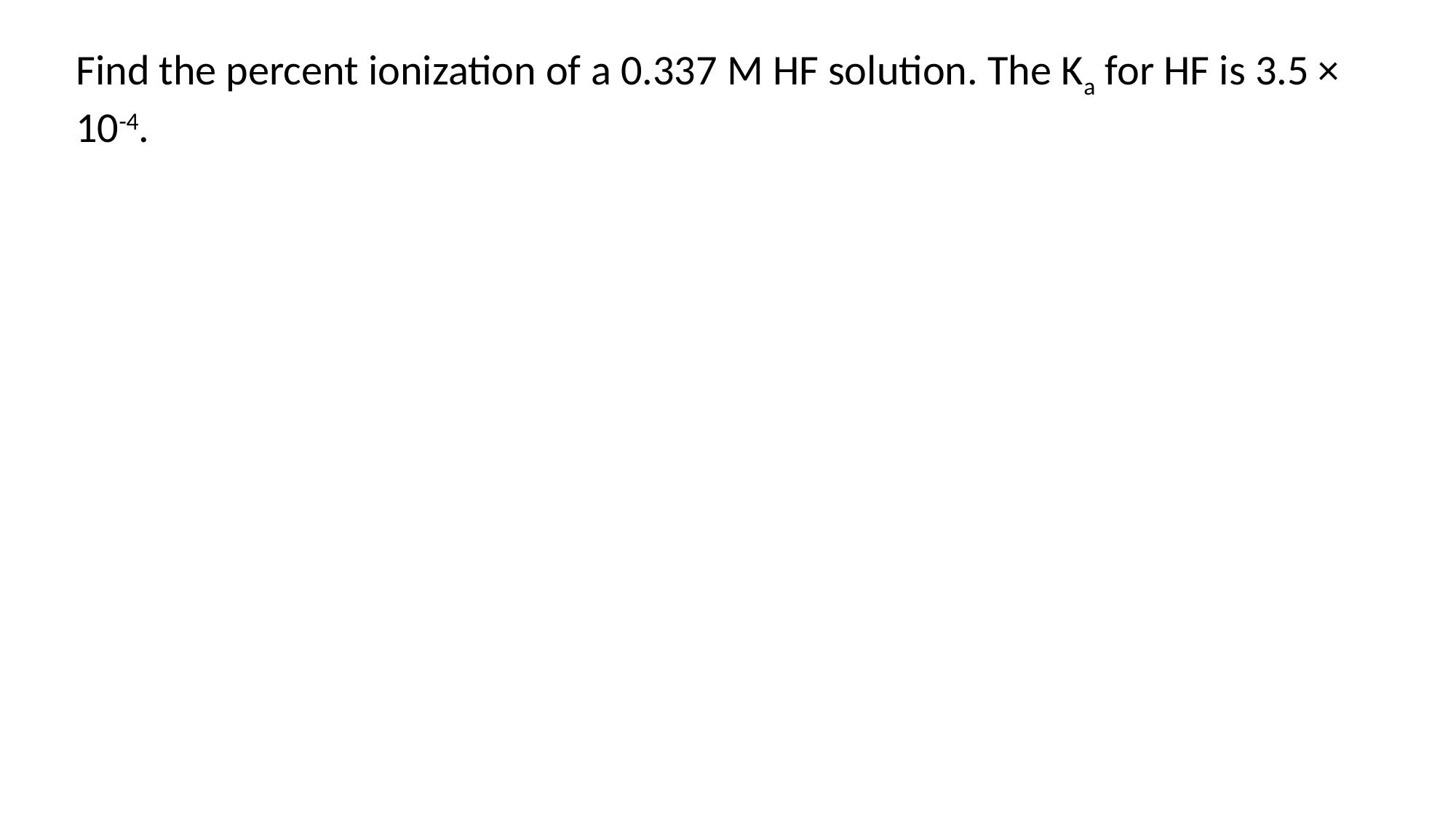

Find the percent ionization of a 0.337 M HF solution. The Ka for HF is 3.5 × 10-4.